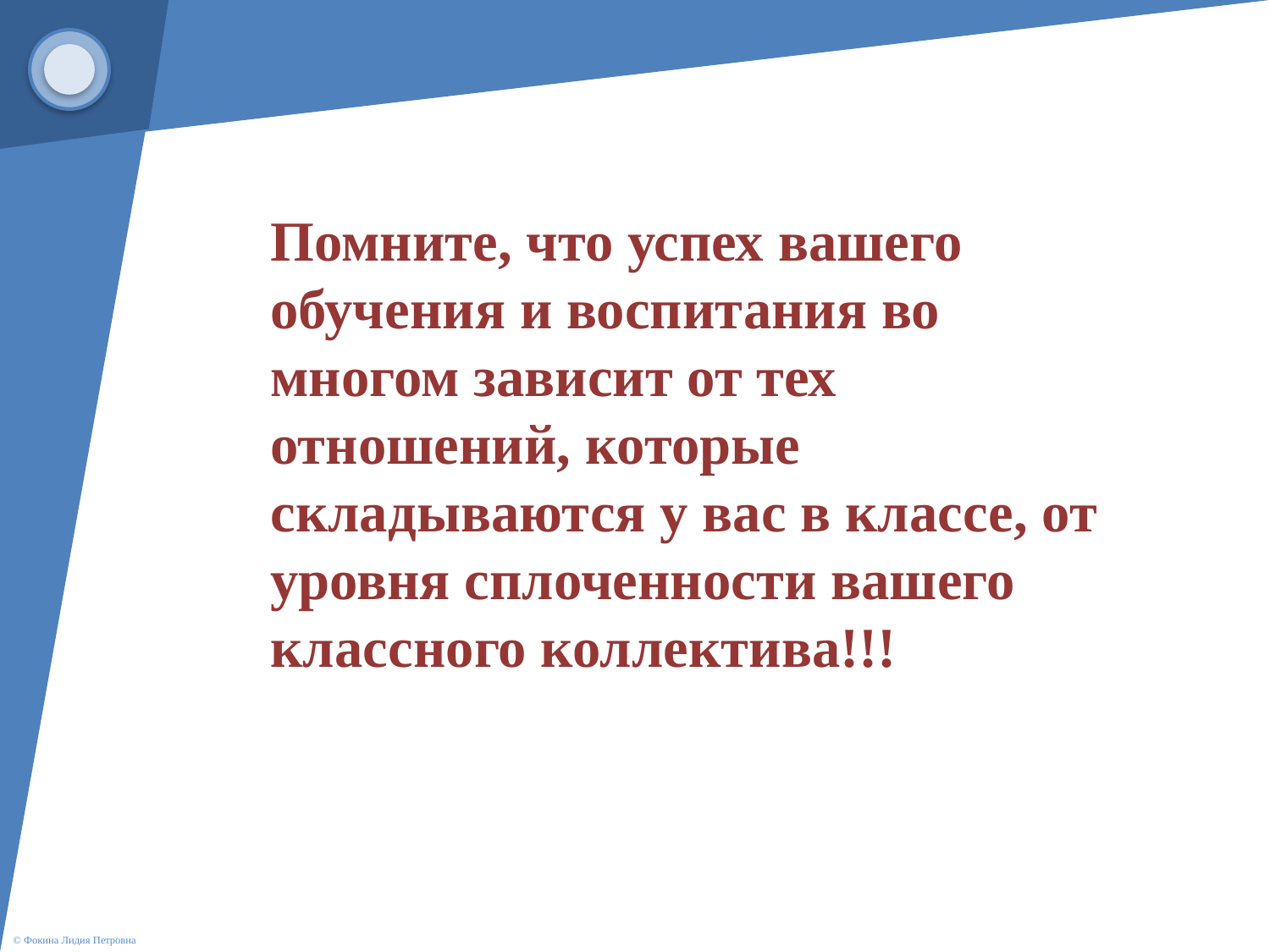

Помните, что успех вашего обучения и воспитания во многом зависит от тех отношений, которые складываются у вас в классе, от уровня сплоченности вашего классного коллектива!!!